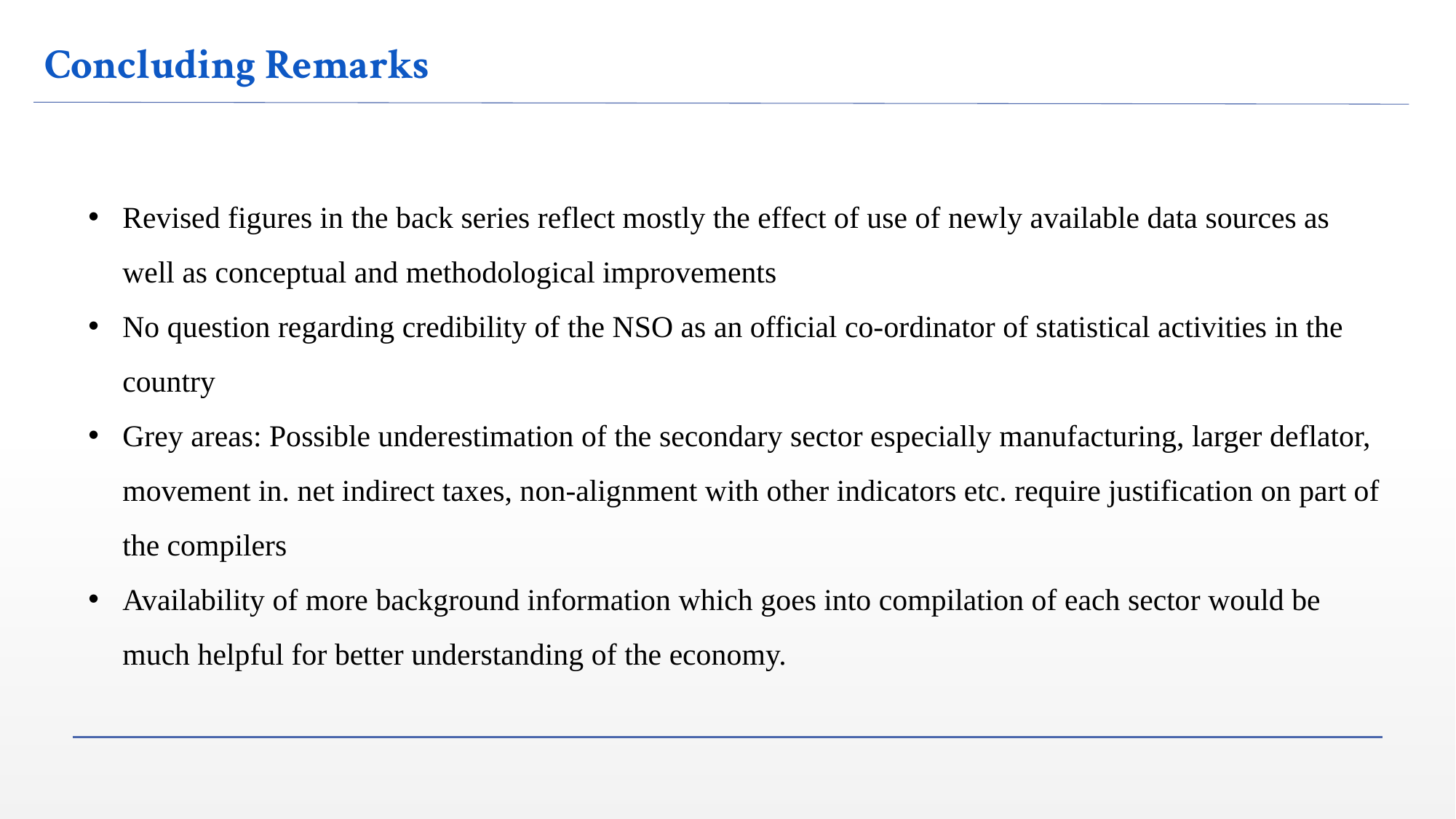

# Concluding Remarks

Revised figures in the back series reflect mostly the effect of use of newly available data sources as well as conceptual and methodological improvements
No question regarding credibility of the NSO as an official co-ordinator of statistical activities in the country
Grey areas: Possible underestimation of the secondary sector especially manufacturing, larger deflator, movement in. net indirect taxes, non-alignment with other indicators etc. require justification on part of the compilers
Availability of more background information which goes into compilation of each sector would be much helpful for better understanding of the economy.